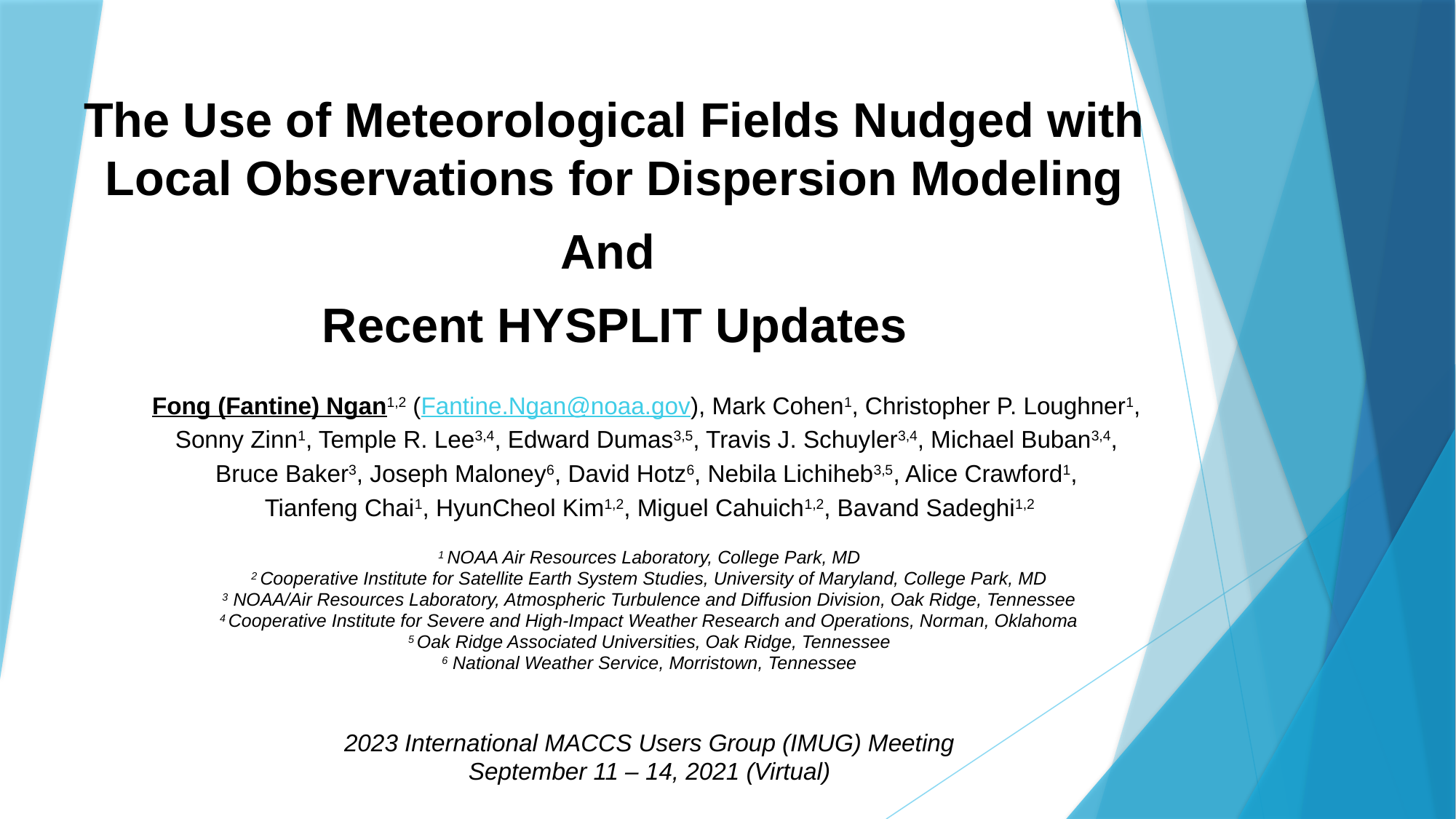

The Use of Meteorological Fields Nudged with Local Observations for Dispersion Modeling
And
Recent HYSPLIT Updates
Fong (Fantine) Ngan1,2 (Fantine.Ngan@noaa.gov), Mark Cohen1, Christopher P. Loughner1,
Sonny Zinn1, Temple R. Lee3,4, Edward Dumas3,5, Travis J. Schuyler3,4, Michael Buban3,4,
Bruce Baker3, Joseph Maloney6, David Hotz6, Nebila Lichiheb3,5, Alice Crawford1,
Tianfeng Chai1, HyunCheol Kim1,2, Miguel Cahuich1,2, Bavand Sadeghi1,2

1 NOAA Air Resources Laboratory, College Park, MD
2 Cooperative Institute for Satellite Earth System Studies, University of Maryland, College Park, MD
3 NOAA/Air Resources Laboratory, Atmospheric Turbulence and Diffusion Division, Oak Ridge, Tennessee
4 Cooperative Institute for Severe and High-Impact Weather Research and Operations, Norman, Oklahoma
5 Oak Ridge Associated Universities, Oak Ridge, Tennessee
6 National Weather Service, Morristown, Tennessee

2023 International MACCS Users Group (IMUG) Meeting
September 11 – 14, 2021 (Virtual)